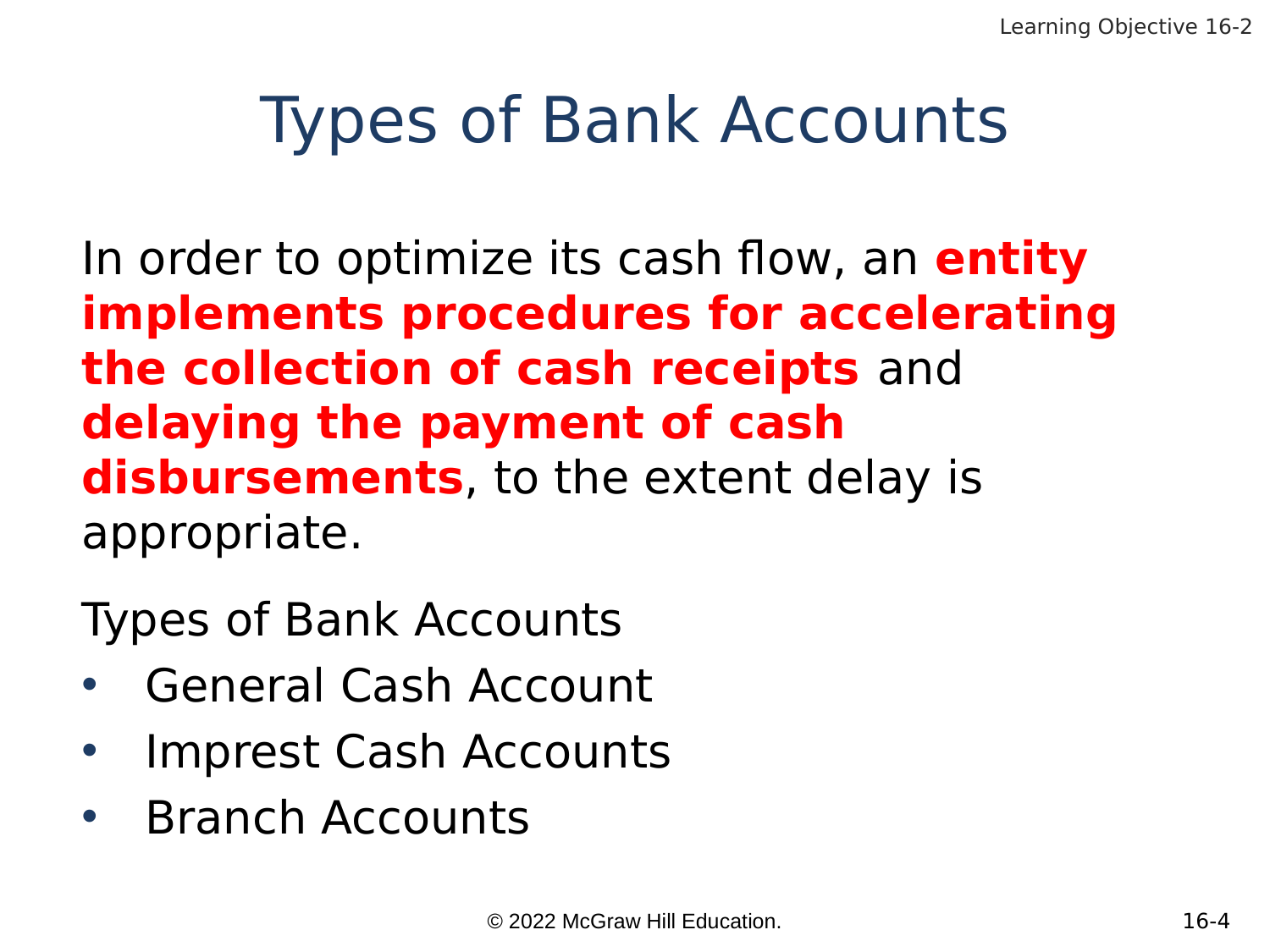

Learning Objective 16-2
# Types of Bank Accounts
In order to optimize its cash flow, an entity implements procedures for accelerating the collection of cash receipts and delaying the payment of cash disbursements, to the extent delay is appropriate.
Types of Bank Accounts
General Cash Account
Imprest Cash Accounts
Branch Accounts